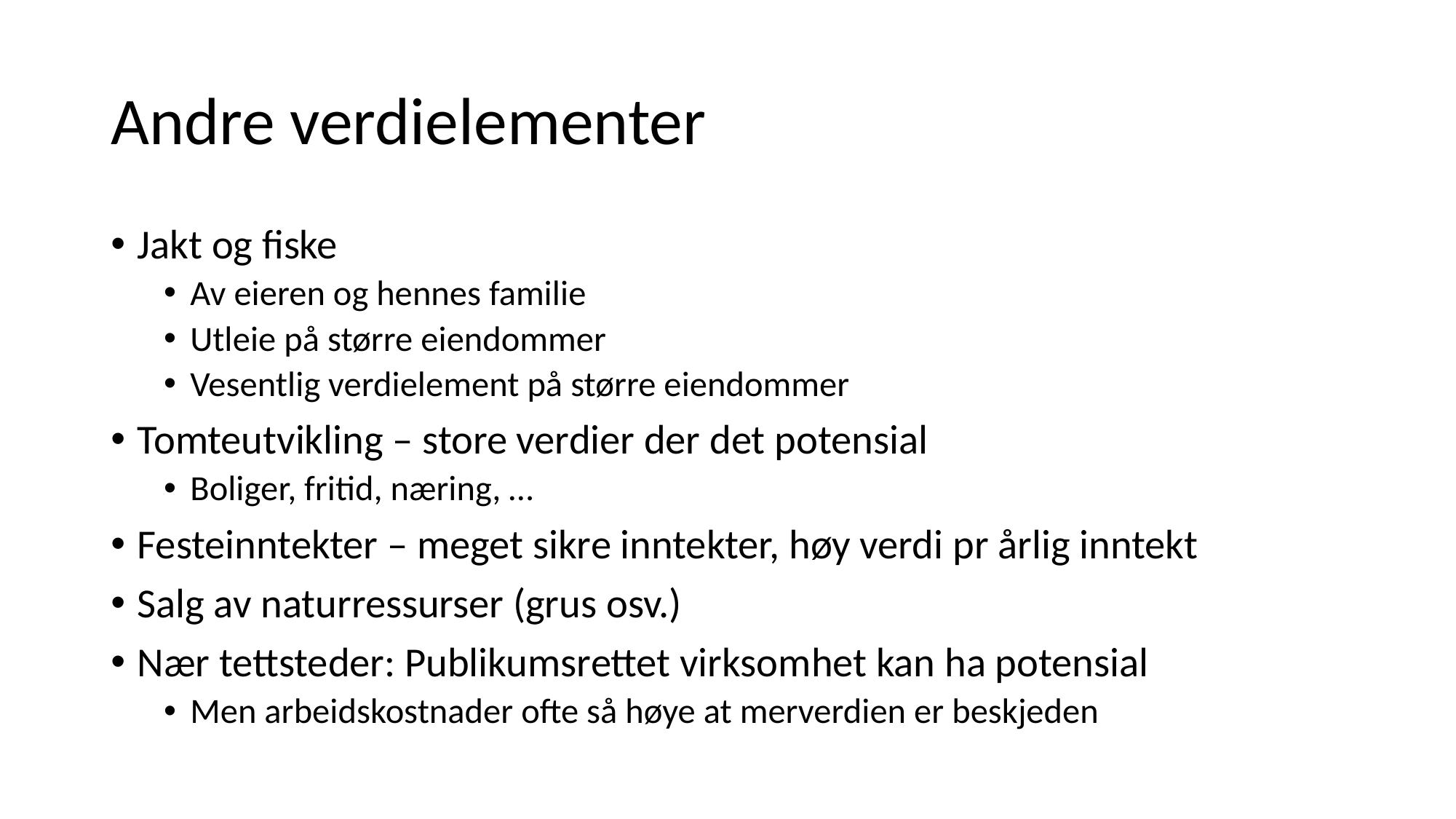

# Andre verdielementer
Jakt og fiske
Av eieren og hennes familie
Utleie på større eiendommer
Vesentlig verdielement på større eiendommer
Tomteutvikling – store verdier der det potensial
Boliger, fritid, næring, …
Festeinntekter – meget sikre inntekter, høy verdi pr årlig inntekt
Salg av naturressurser (grus osv.)
Nær tettsteder: Publikumsrettet virksomhet kan ha potensial
Men arbeidskostnader ofte så høye at merverdien er beskjeden